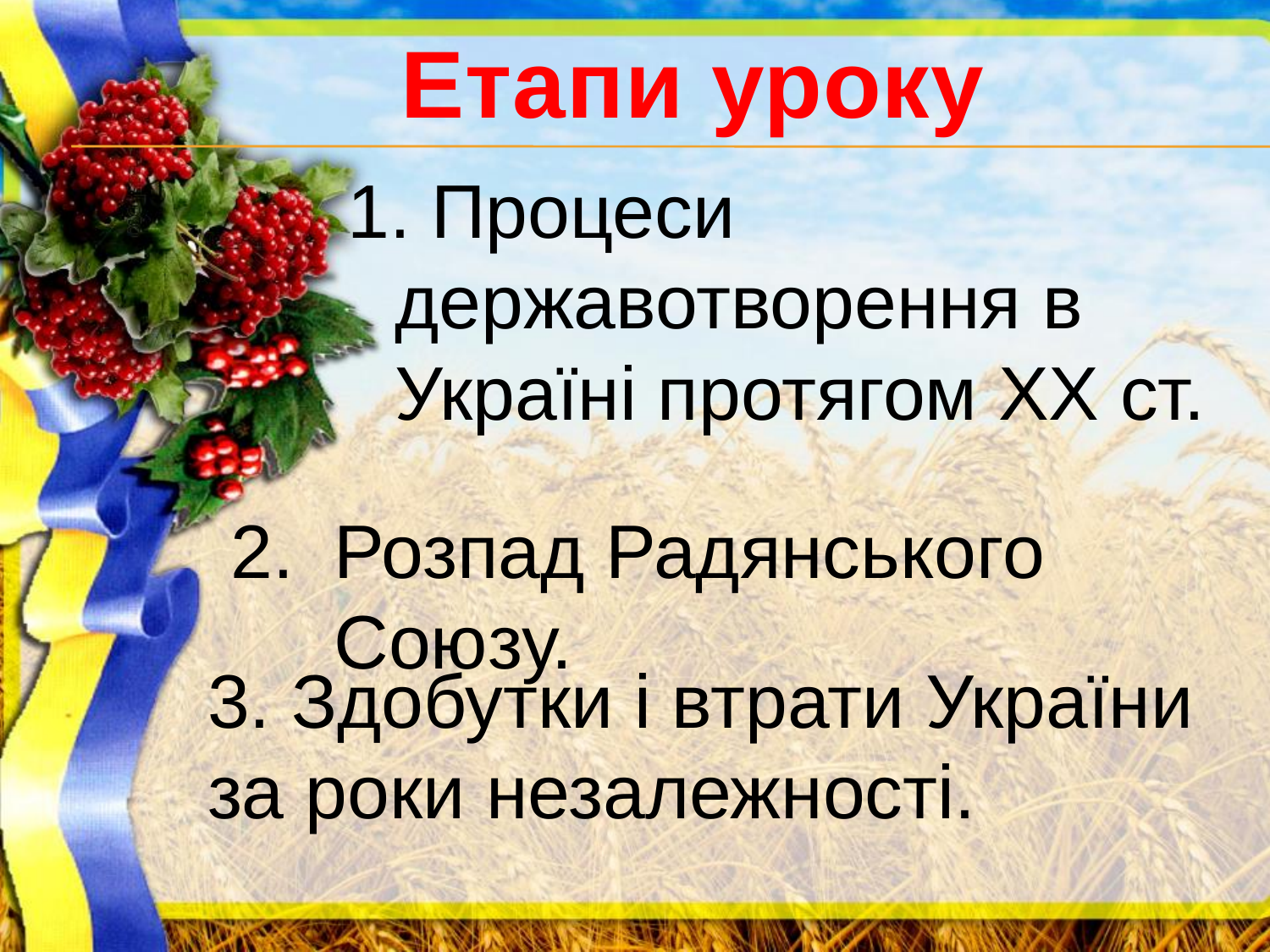

Етапи уроку
 Процеси державотворення в Україні протягом ХХ ст.
Розпад Радянського Союзу.
3. Здобутки і втрати України за роки незалежності.